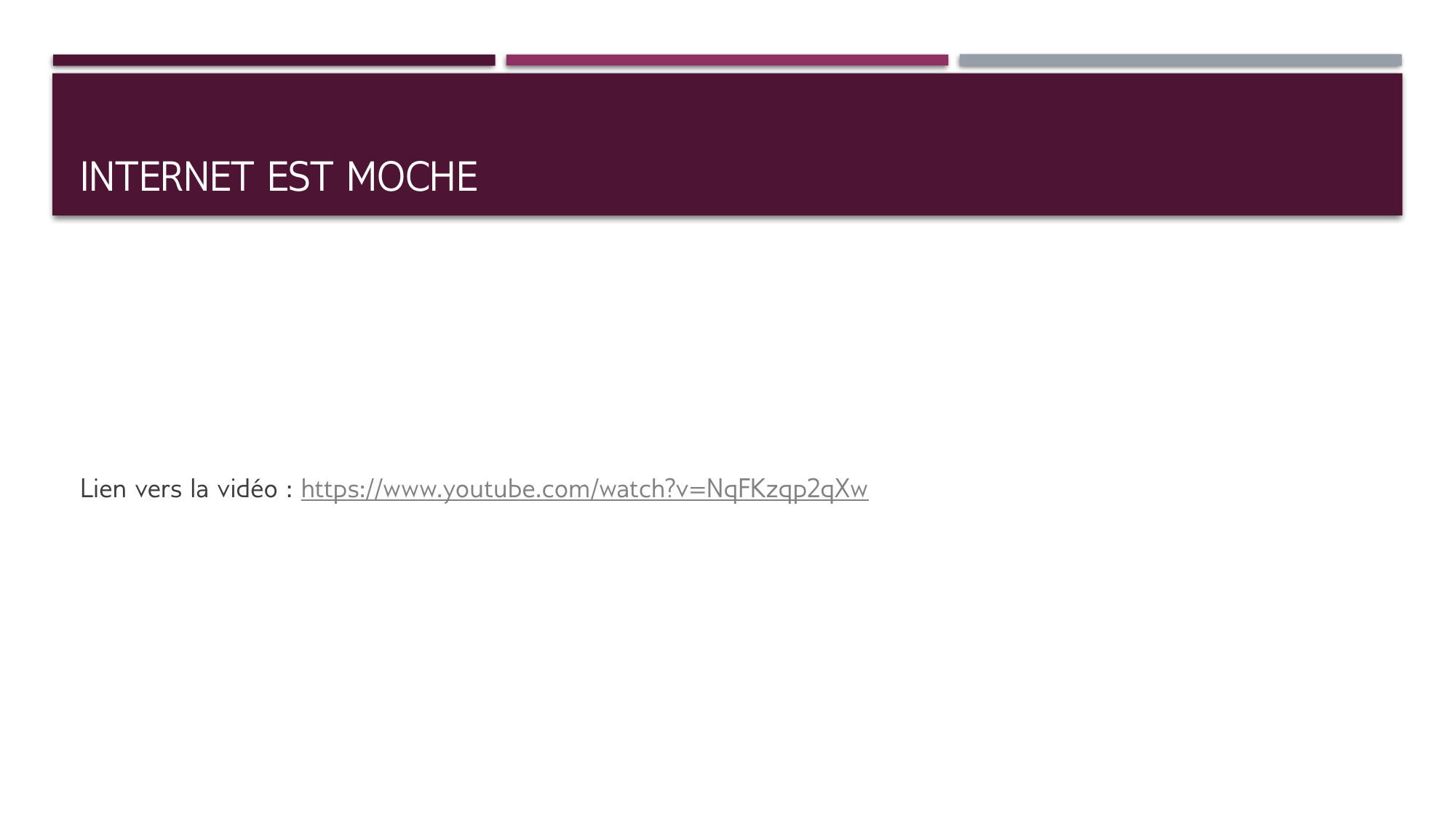

# Internet est moche
Lien vers la vidéo : https://www.youtube.com/watch?v=NqFKzqp2qXw